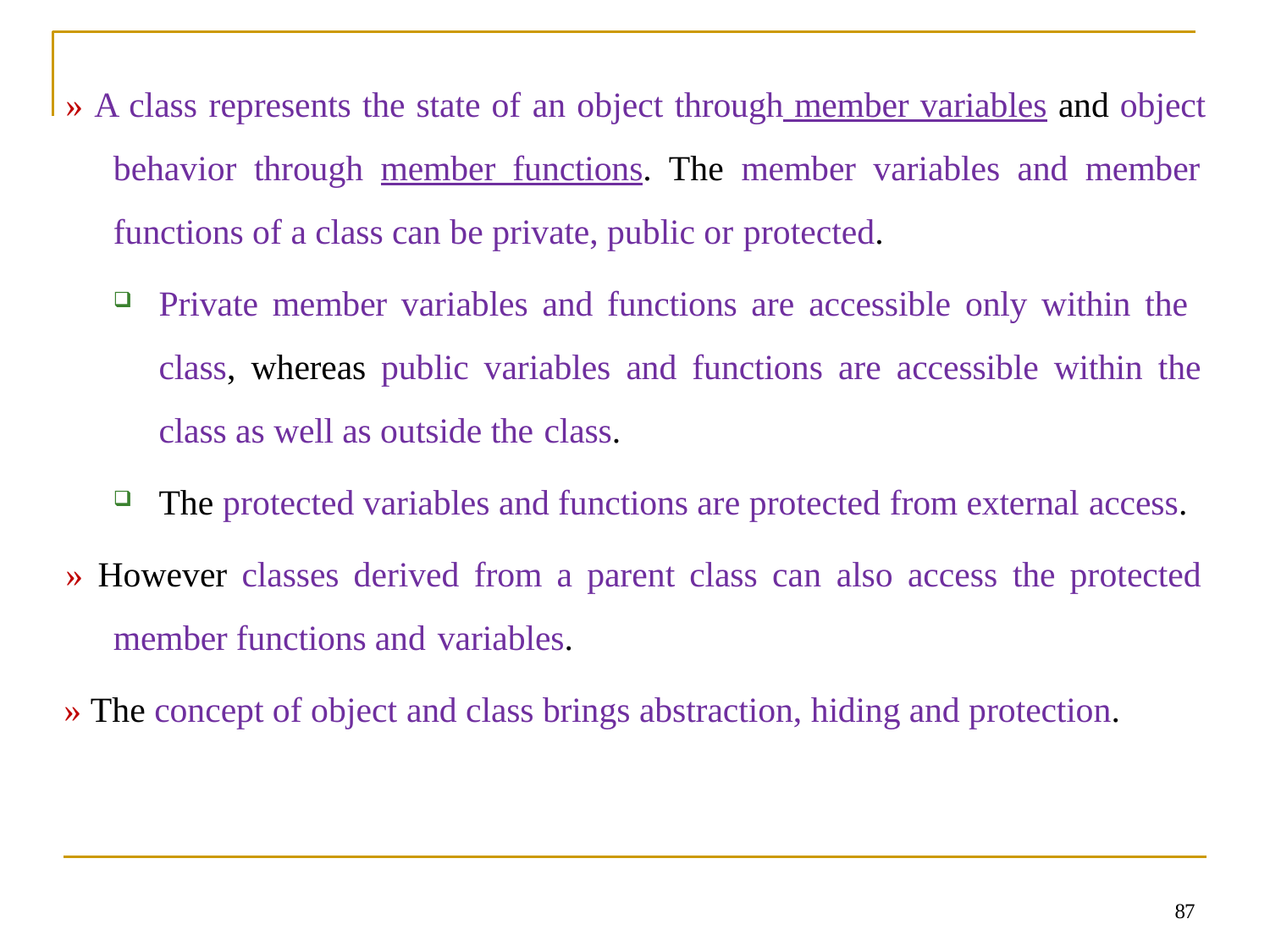

» A class represents the state of an object through member variables and object  behavior through member functions. The member variables and member  functions of a class can be private, public or protected.
Private member variables and functions are accessible only within the   class, whereas public variables and functions are accessible within the  class as well as outside the class.
The protected variables and functions are protected from external access.
» However classes derived from a parent class can also access the protected  member functions and variables.
» The concept of object and class brings abstraction, hiding and protection.
87